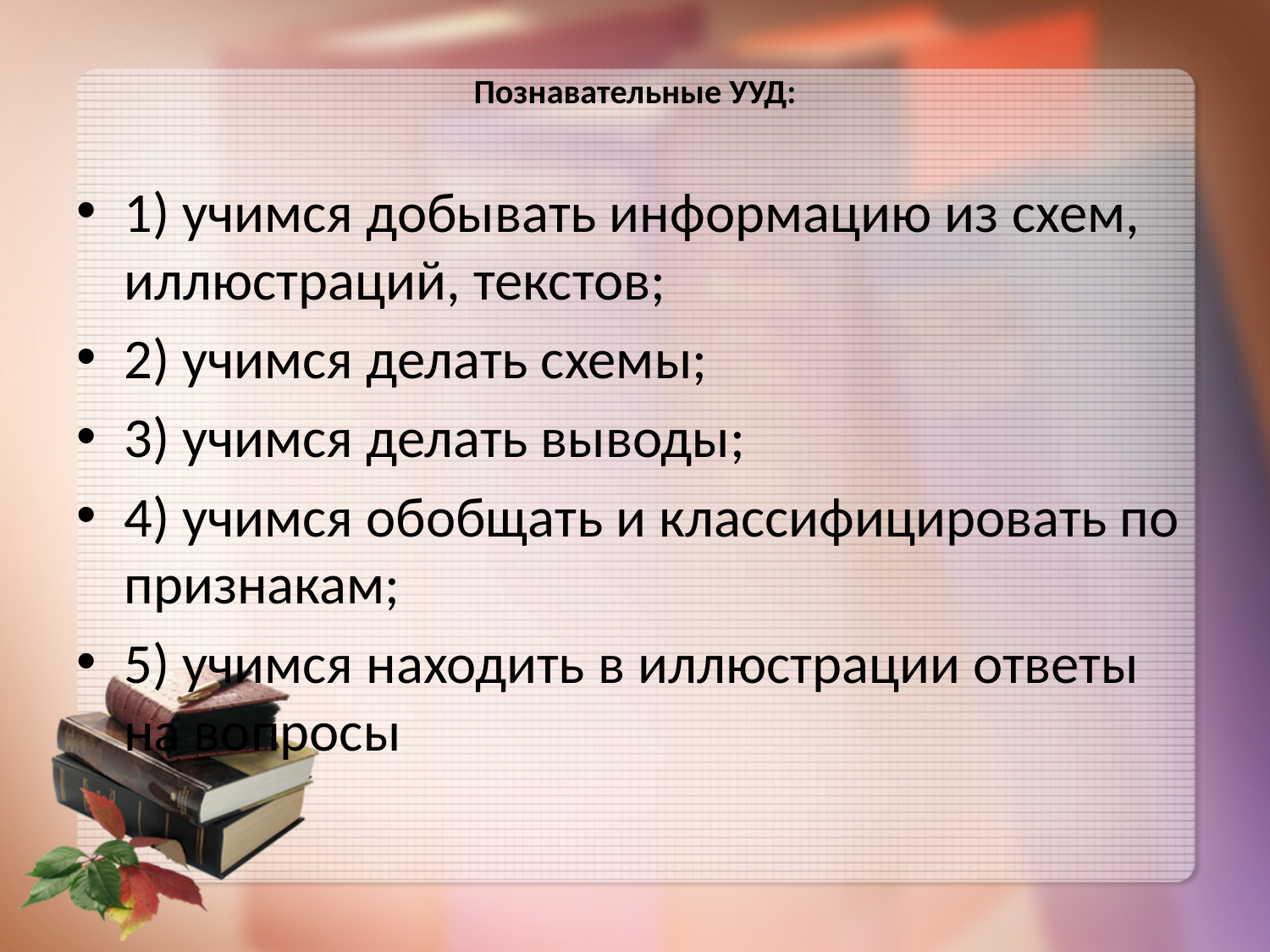

# Познавательные УУД:
1) учимся добывать информацию из схем, иллюстраций, текстов;
2) учимся делать схемы;
3) учимся делать выводы;
4) учимся обобщать и классифицировать по признакам;
5) учимся находить в иллюстрации ответы на вопросы